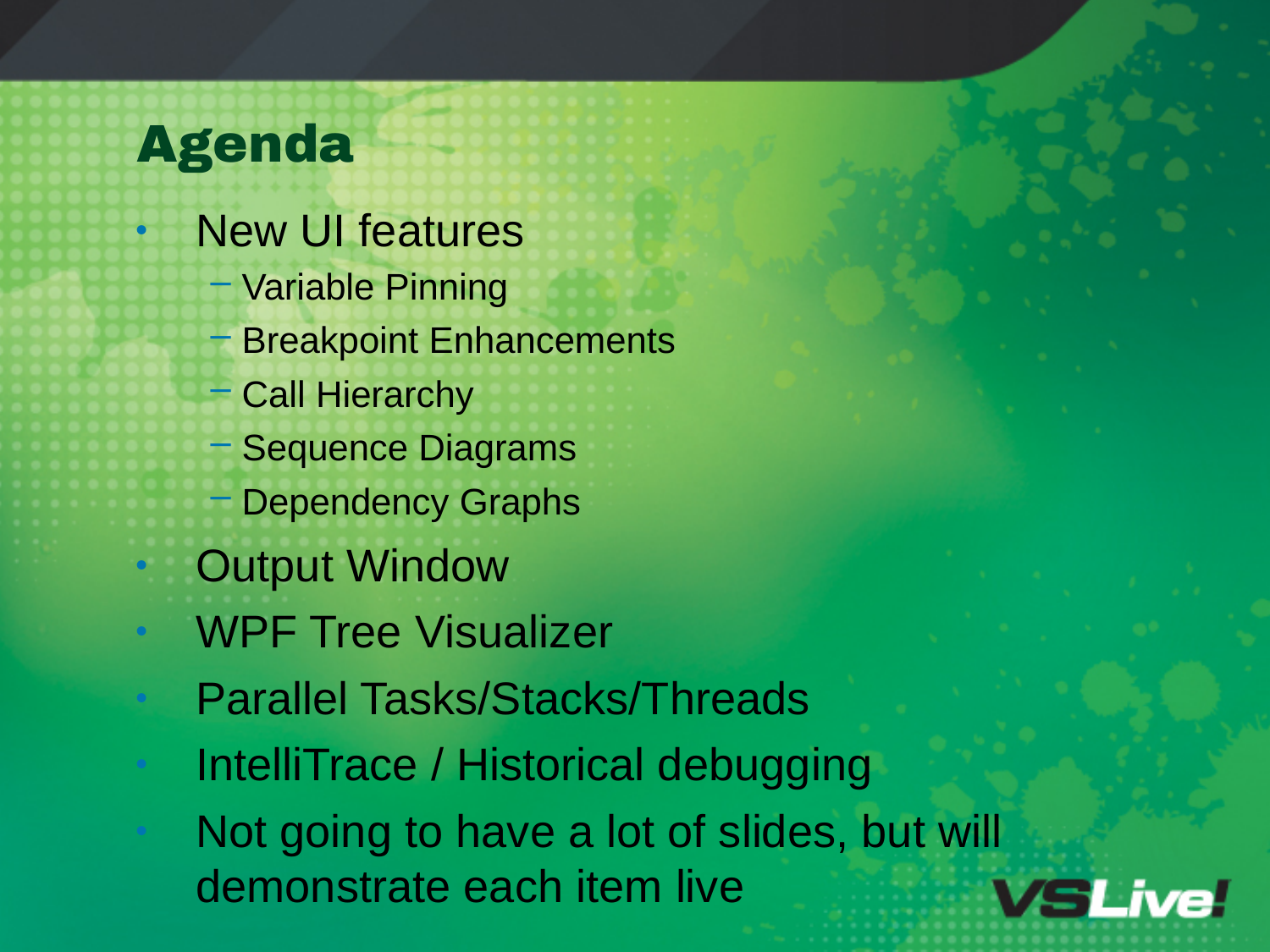

# Agenda
New UI features
Variable Pinning
Breakpoint Enhancements
Call Hierarchy
Sequence Diagrams
Dependency Graphs
Output Window
WPF Tree Visualizer
Parallel Tasks/Stacks/Threads
IntelliTrace / Historical debugging
Not going to have a lot of slides, but will demonstrate each item live